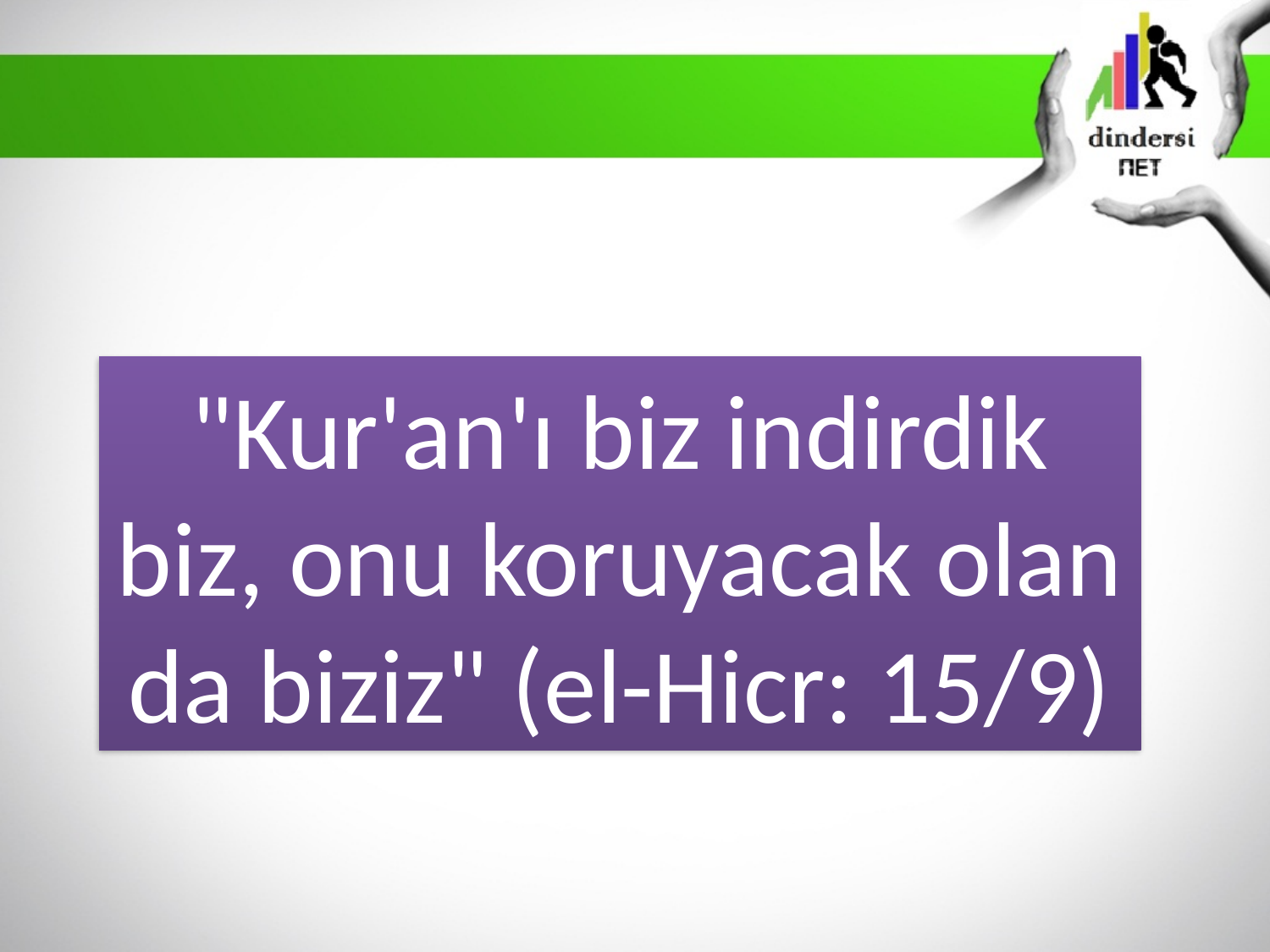

"Kur'an'ı biz indirdik biz, onu koruyacak olan da biziz" (el-Hicr: 15/9)